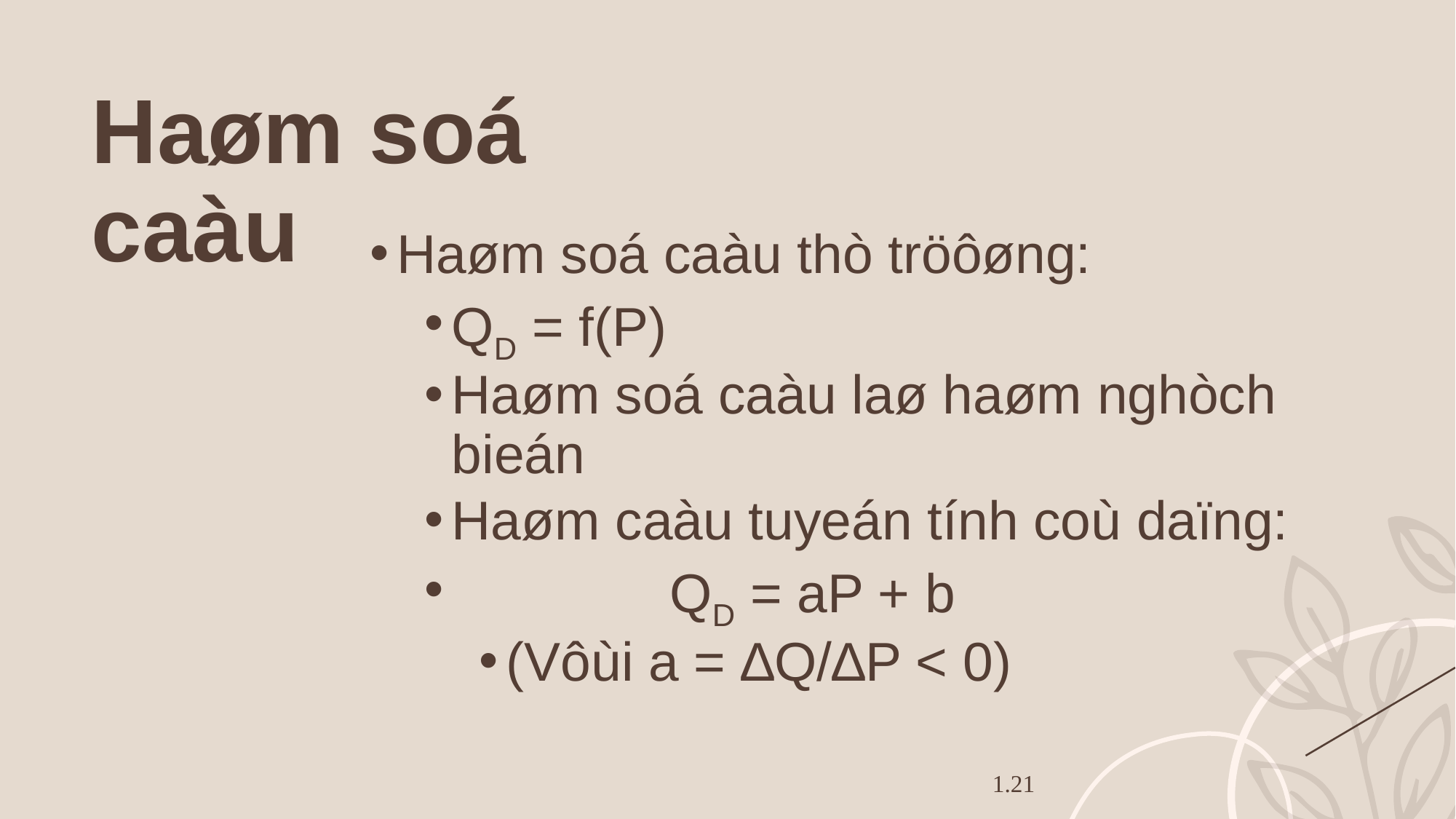

Haøm soá caàu
Haøm soá caàu thò tröôøng:
QD = f(P)
Haøm soá caàu laø haøm nghòch bieán
Haøm caàu tuyeán tính coù daïng:
		QD = aP + b
(Vôùi a = ∆Q/∆P < 0)
1.21